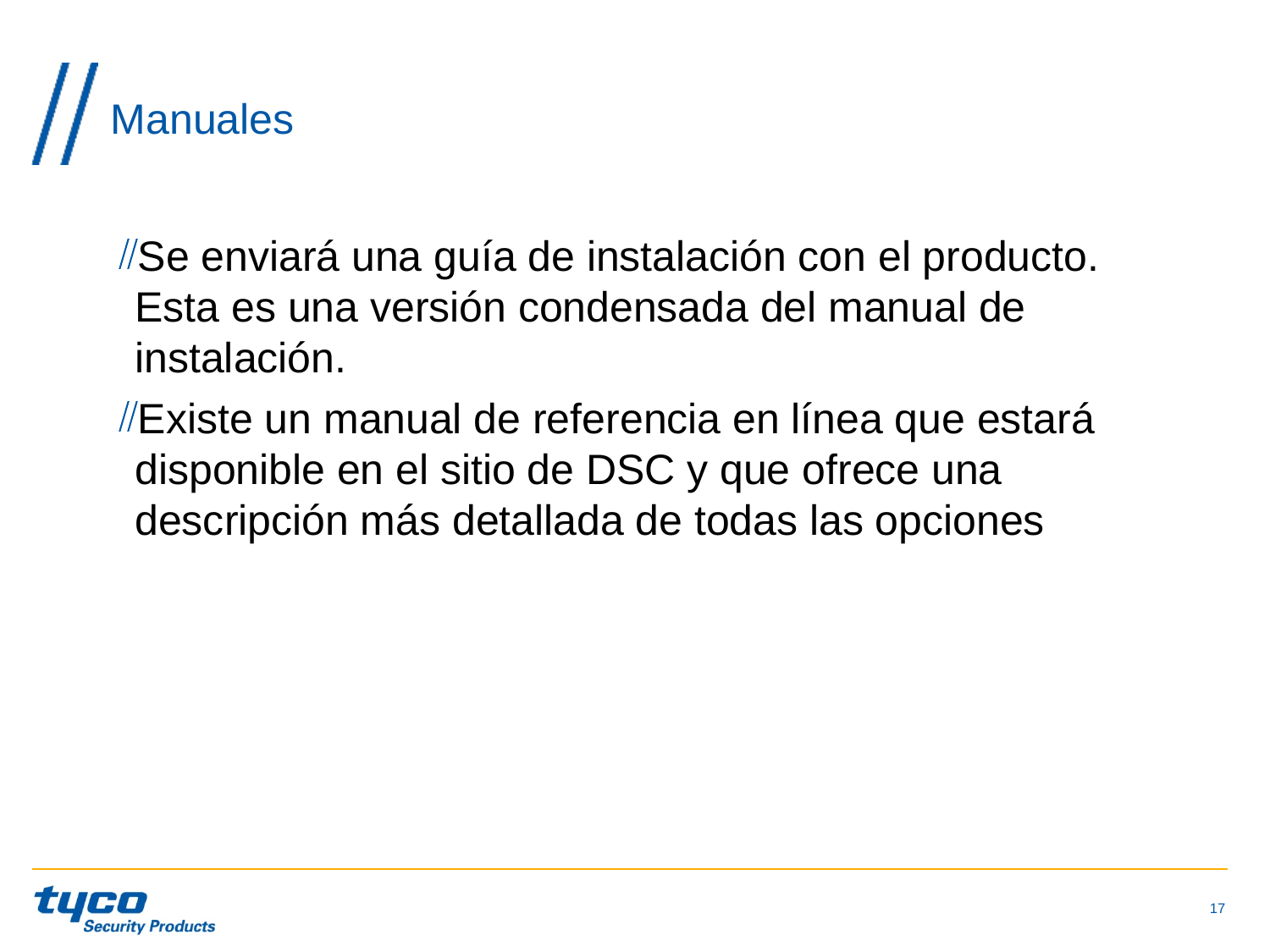

# Manuales
Se enviará una guía de instalación con el producto. Esta es una versión condensada del manual de instalación.
Existe un manual de referencia en línea que estará disponible en el sitio de DSC y que ofrece una descripción más detallada de todas las opciones

17